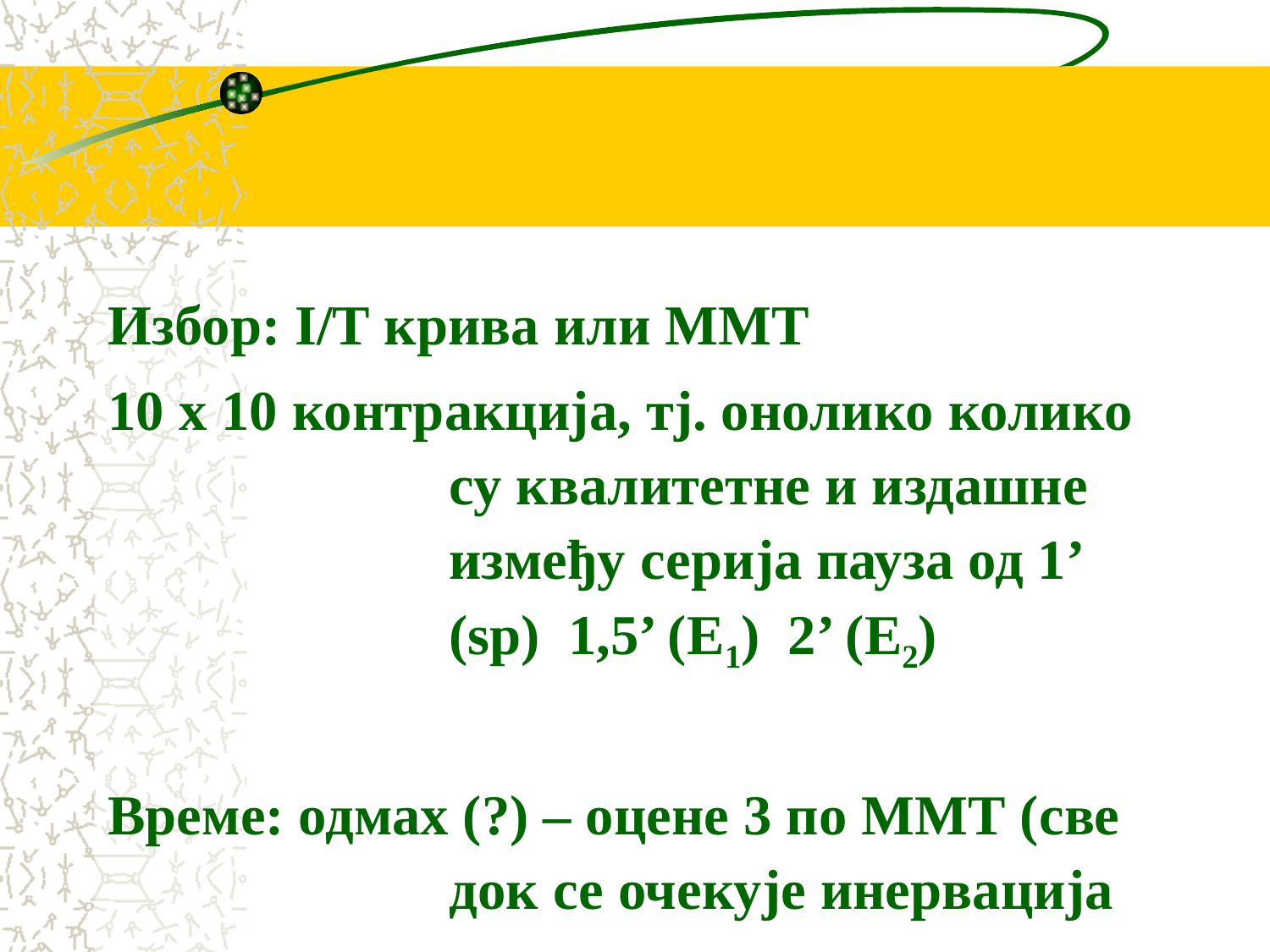

#
Избор: I/Т крива или ММТ
10 x 10 контракција, тј. онолико коликo су квалитетне и издашне између серија пауза од 1’ (sp)  1,5’ (Е1)  2’ (Е2)

Време: одмах (?) – оцене 3 по ММТ (све док се очекује инервација